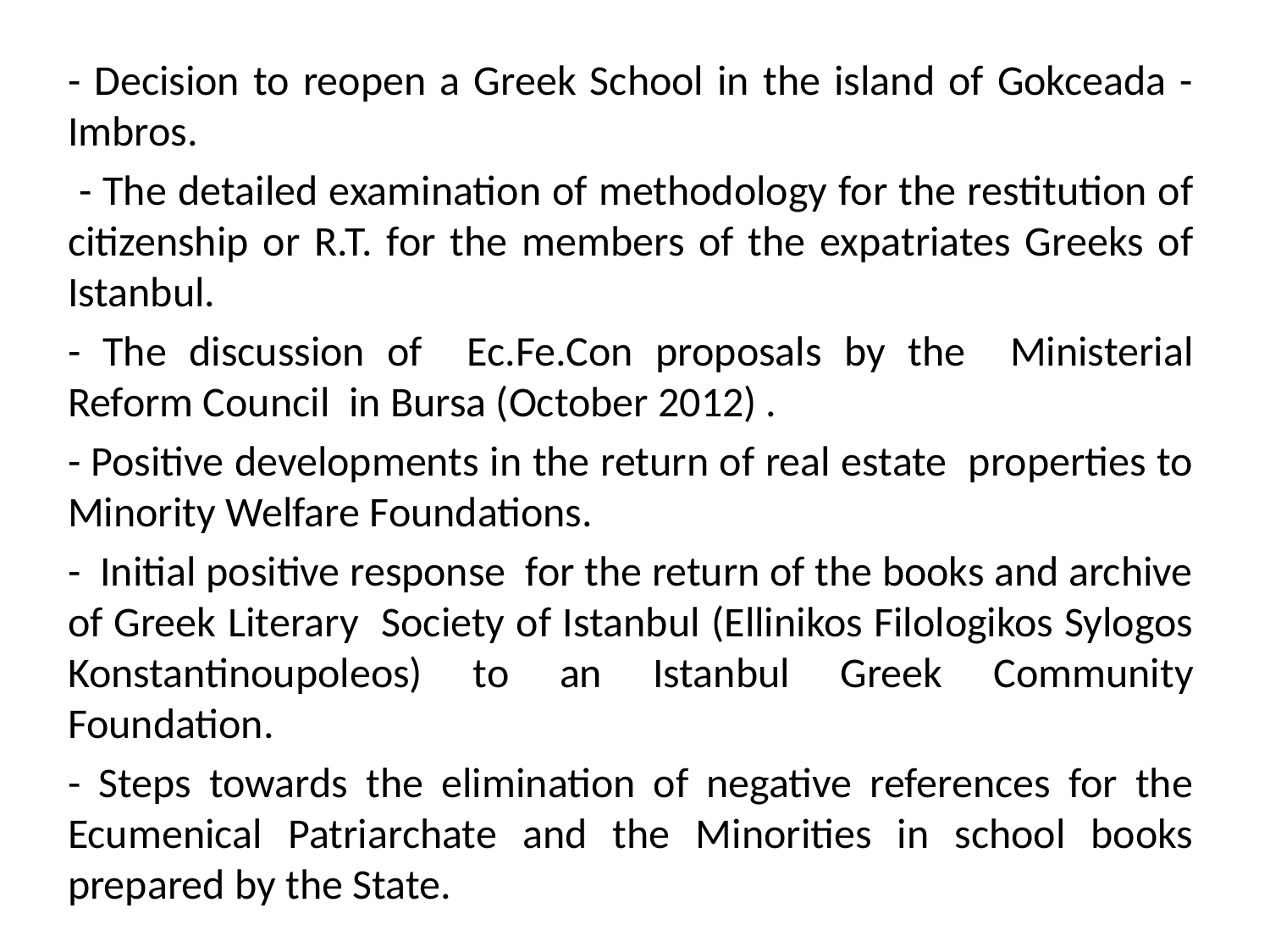

- Decision to reopen a Greek School in the island of Gokceada - Imbros.
 - The detailed examination of methodology for the restitution of citizenship or R.T. for the members of the expatriates Greeks of Istanbul.
- The discussion of  Ec.Fe.Con proposals by the  Ministerial Reform Council  in Bursa (October 2012) .
- Positive developments in the return of real estate  properties to Minority Welfare Foundations.
-  Initial positive response  for the return of the books and archive of Greek Literary  Society of Istanbul (Ellinikos Filologikos Sylogos Konstantinoupoleos) to an Istanbul Greek Community Foundation.
- Steps towards the elimination of negative references for the Ecumenical Patriarchate and the Minorities in school books prepared by the State.